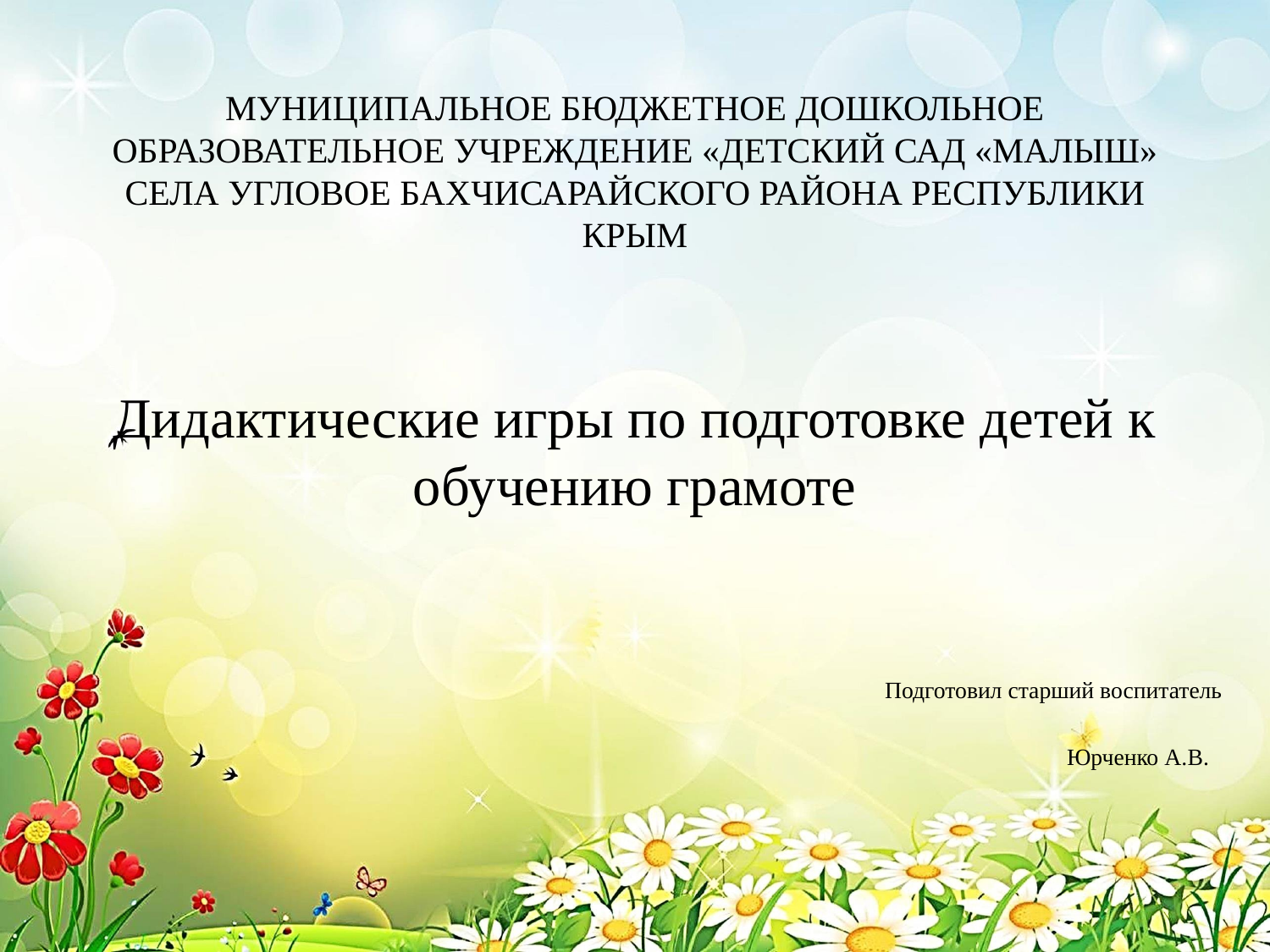

# МУНИЦИПАЛЬНОЕ БЮДЖЕТНОЕ ДОШКОЛЬНОЕ ОБРАЗОВАТЕЛЬНОЕ УЧРЕЖДЕНИЕ «ДЕТСКИЙ САД «МАЛЫШ» СЕЛА УГЛОВОЕ БАХЧИСАРАЙСКОГО РАЙОНА РЕСПУБЛИКИ КРЫМ Дидактические игры по подготовке детей к обучению грамоте

Подготовил старший воспитатель
Юрченко А.В.